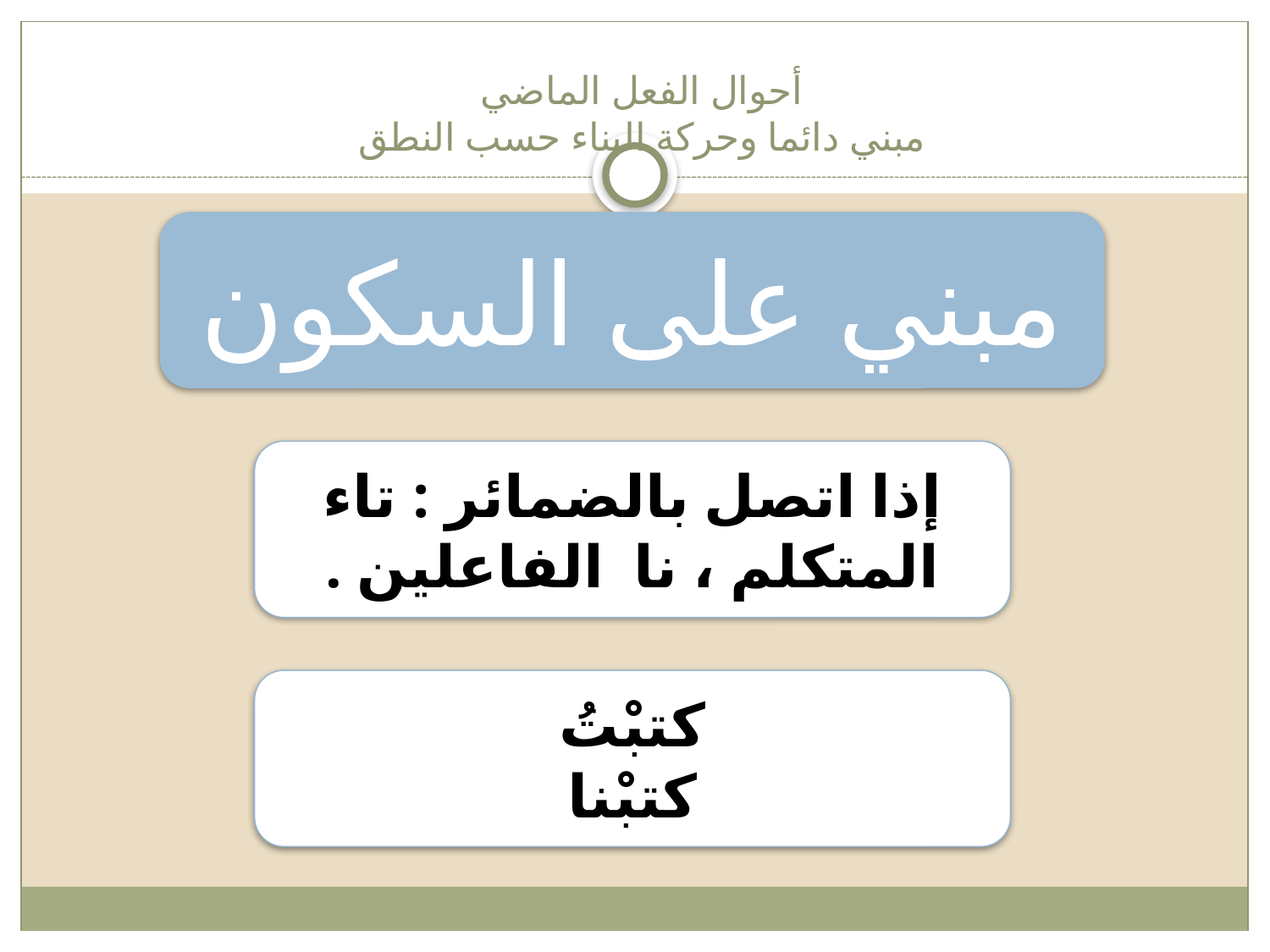

# أحوال الفعل الماضي مبني دائما وحركة البناء حسب النطق
مبني على السكون
إذا اتصل بالضمائر : تاء المتكلم ، نا  الفاعلين .
كتبْنا